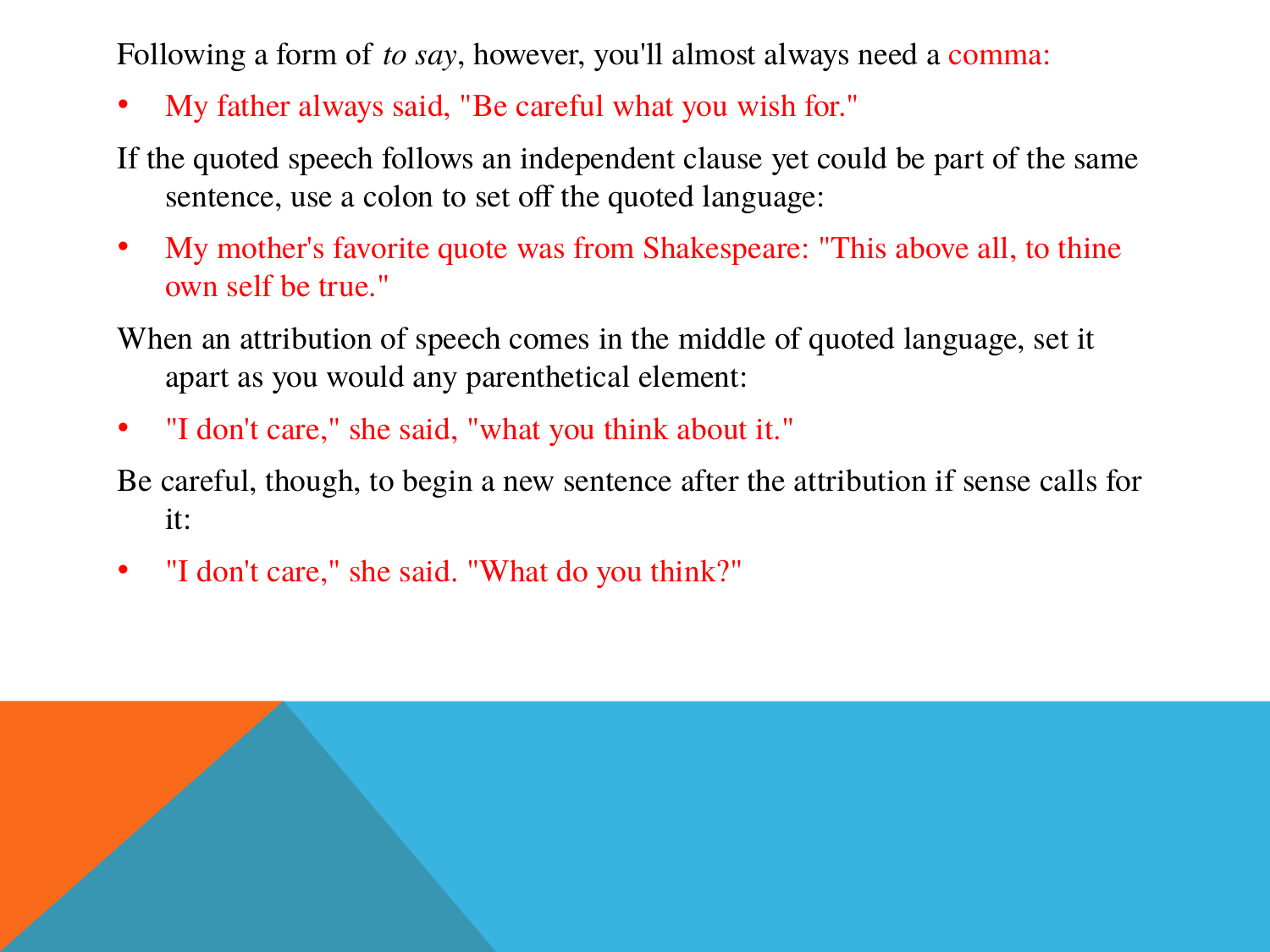

Following a form of to say, however, you'll almost always need a comma:
My father always said, "Be careful what you wish for."
If the quoted speech follows an independent clause yet could be part of the same sentence, use a colon to set off the quoted language:
My mother's favorite quote was from Shakespeare: "This above all, to thine own self be true."
When an attribution of speech comes in the middle of quoted language, set it apart as you would any parenthetical element:
"I don't care," she said, "what you think about it."
Be careful, though, to begin a new sentence after the attribution if sense calls for it:
"I don't care," she said. "What do you think?"
#